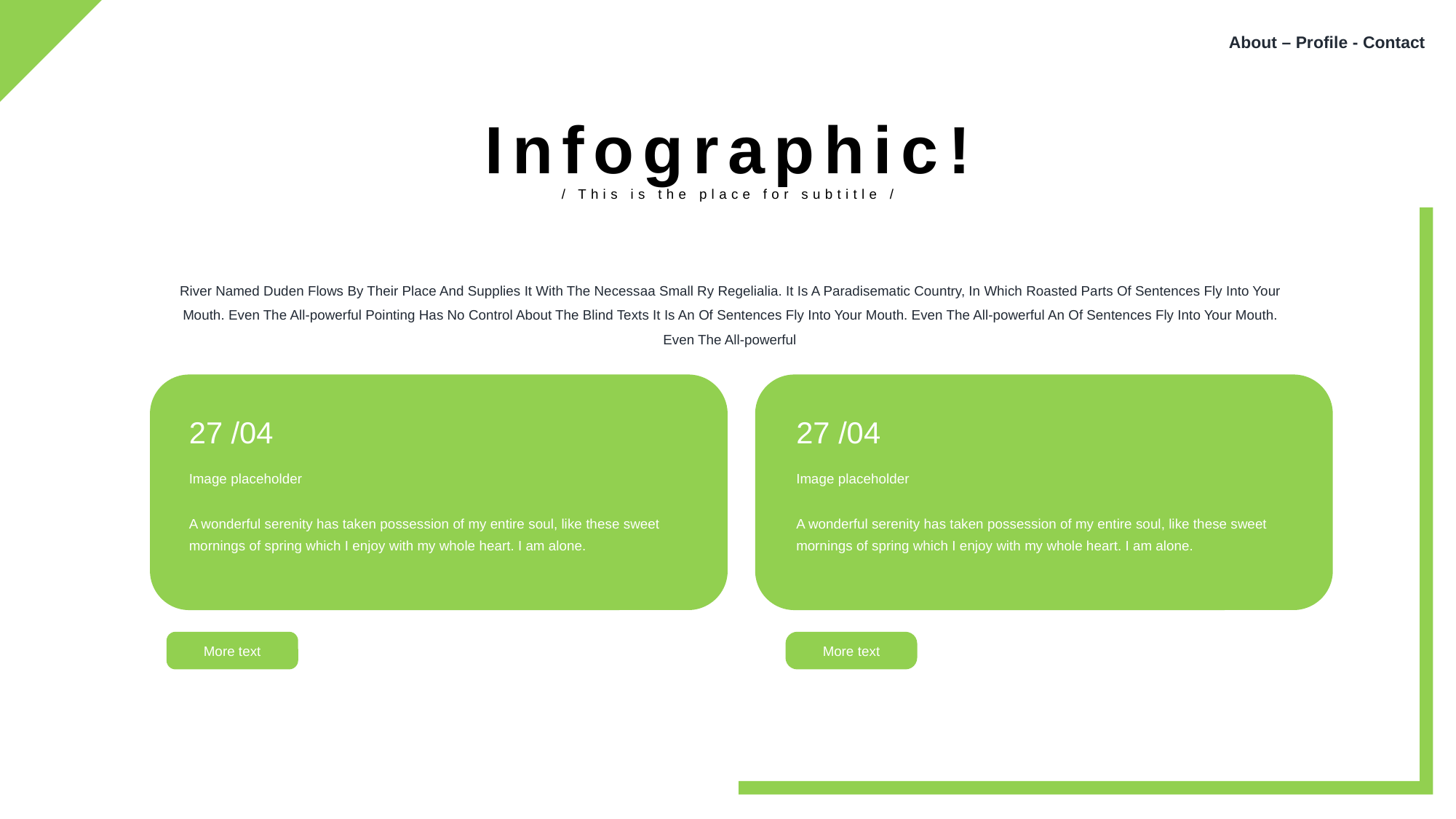

About – Profile - Contact
Infographic!
/ This is the place for subtitle /

River Named Duden Flows By Their Place And Supplies It With The Necessaa Small Ry Regelialia. It Is A Paradisematic Country, In Which Roasted Parts Of Sentences Fly Into Your Mouth. Even The All-powerful Pointing Has No Control About The Blind Texts It Is An Of Sentences Fly Into Your Mouth. Even The All-powerful An Of Sentences Fly Into Your Mouth. Even The All-powerful

27 /04
27 /04
Image placeholder
Image placeholder
A wonderful serenity has taken possession of my entire soul, like these sweet mornings of spring which I enjoy with my whole heart. I am alone.
A wonderful serenity has taken possession of my entire soul, like these sweet mornings of spring which I enjoy with my whole heart. I am alone.
More text
More text